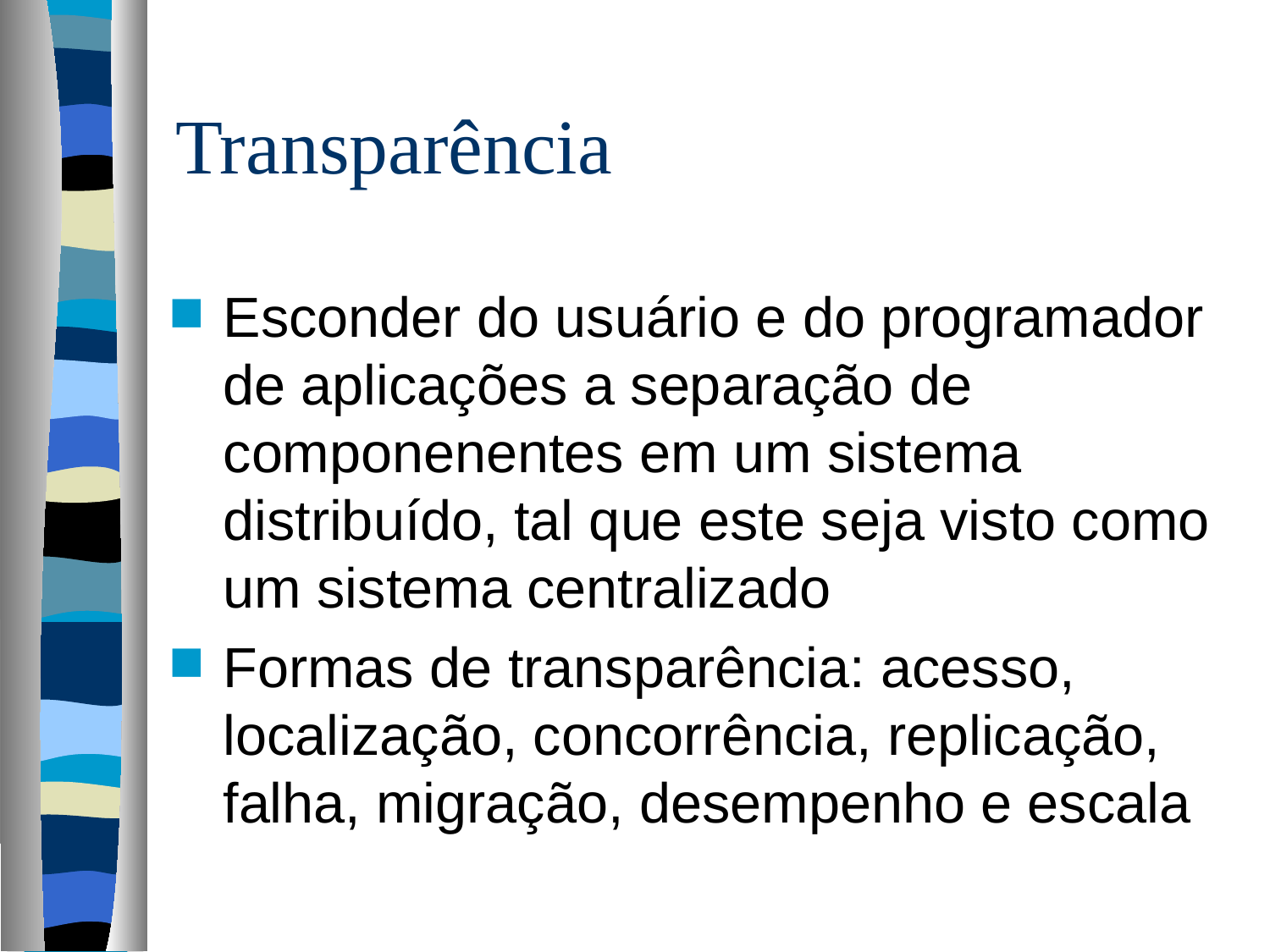

# Transparência
Esconder do usuário e do programador de aplicações a separação de componenentes em um sistema distribuído, tal que este seja visto como um sistema centralizado
Formas de transparência: acesso, localização, concorrência, replicação, falha, migração, desempenho e escala